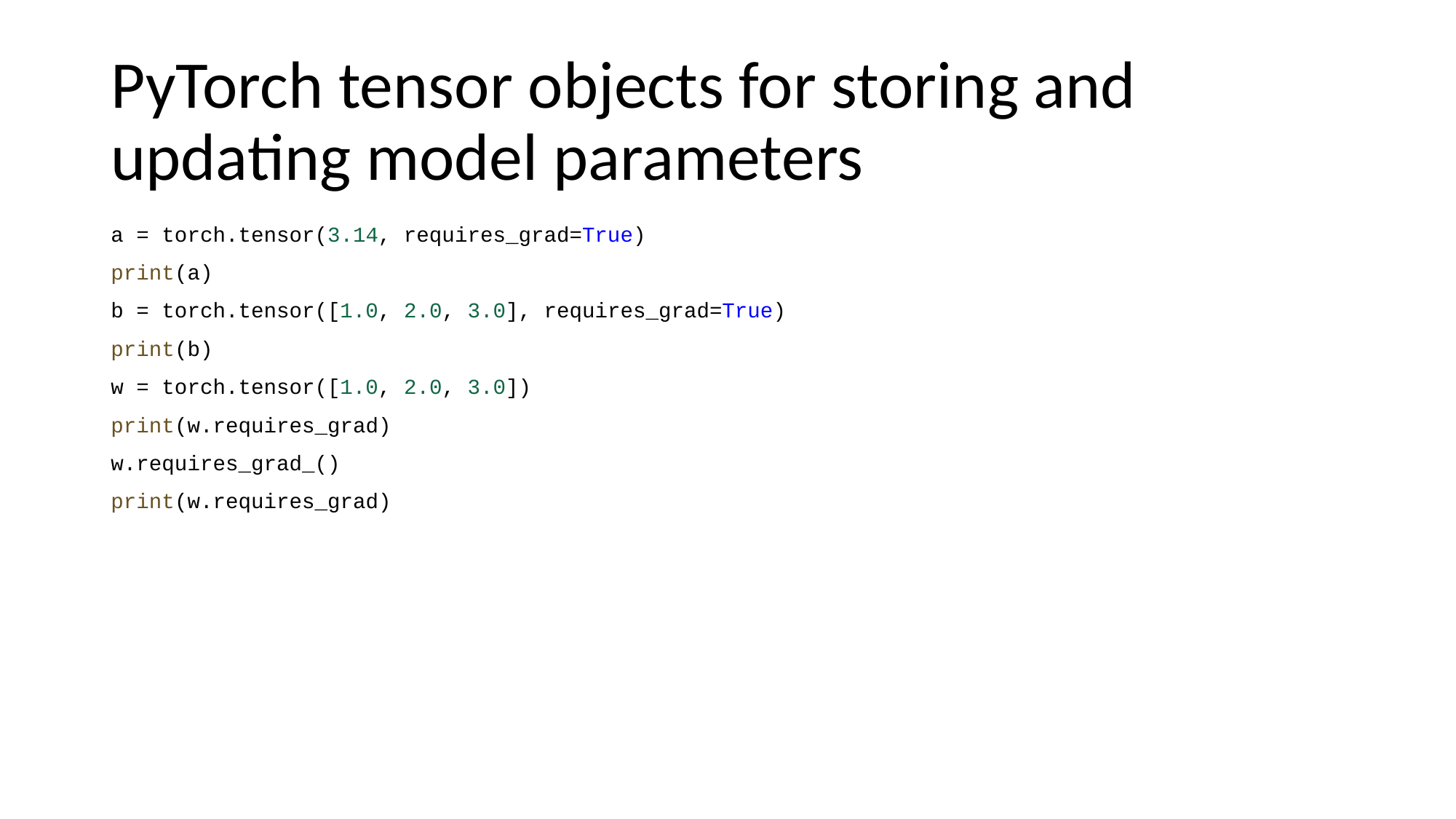

# PyTorch tensor objects for storing and updating model parameters
a = torch.tensor(3.14, requires_grad=True)
print(a)
b = torch.tensor([1.0, 2.0, 3.0], requires_grad=True)
print(b)
w = torch.tensor([1.0, 2.0, 3.0])
print(w.requires_grad)
w.requires_grad_()
print(w.requires_grad)